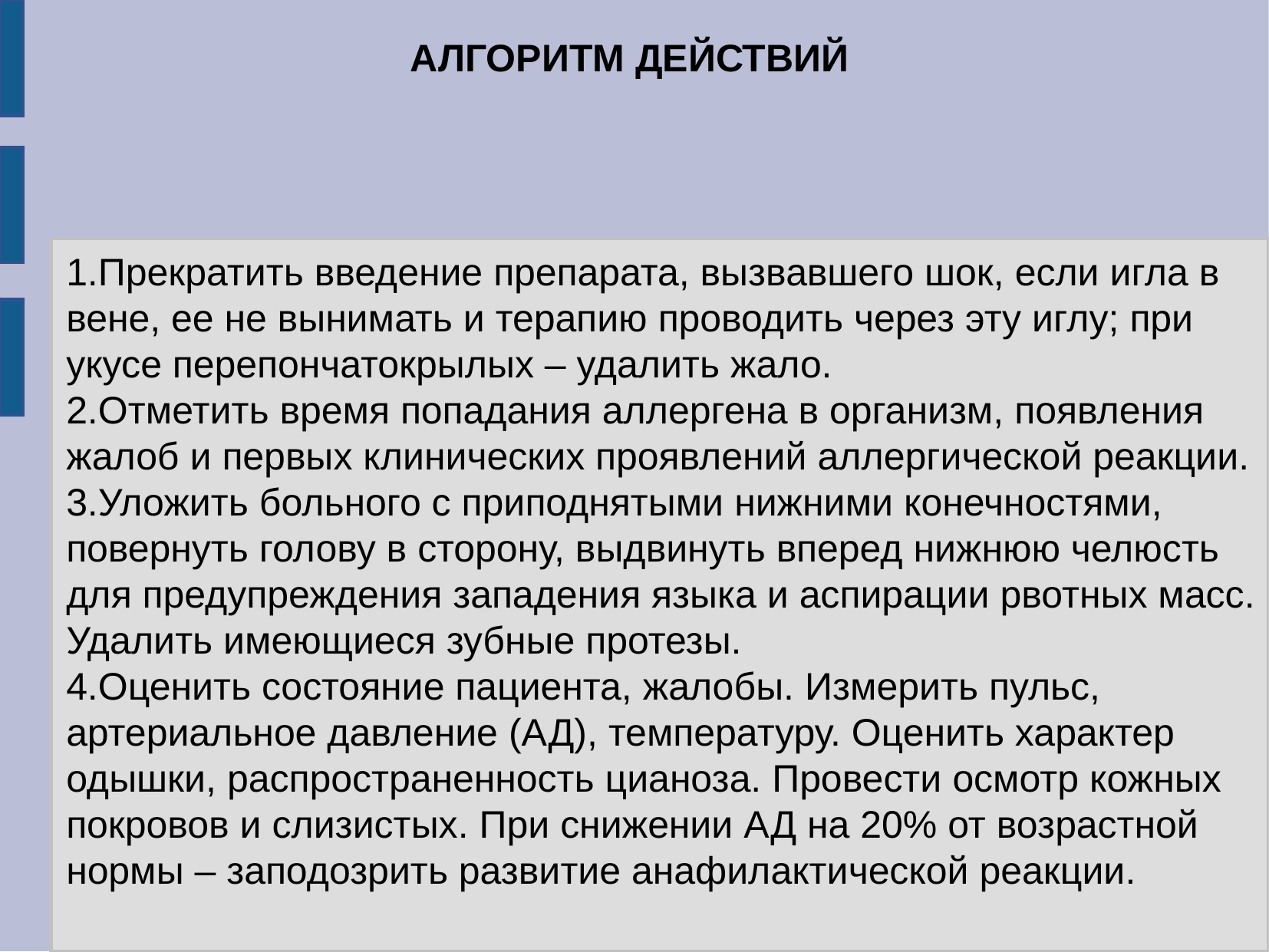

# АЛГОРИТМ ДЕЙСТВИЙ
1.Прекратить введение препарата, вызвавшего шок, если игла в вене, ее не вынимать и терапию проводить через эту иглу; при укусе перепончатокрылых – удалить жало. 
2.Отметить время попадания аллергена в организм, появления жалоб и первых клинических проявлений аллергической реакции. 
3.Уложить больного с приподнятыми нижними конечностями, повернуть голову в сторону, выдвинуть вперед нижнюю челюсть для предупреждения западения языка и аспирации рвотных масс. Удалить имеющиеся зубные протезы. 
4.Оценить состояние пациента, жалобы. Измерить пульс, артериальное давление (АД), температуру. Оценить характер одышки, распространенность цианоза. Провести осмотр кожных покровов и слизистых. При снижении АД на 20% от возрастной нормы – заподозрить развитие анафилактической реакции.